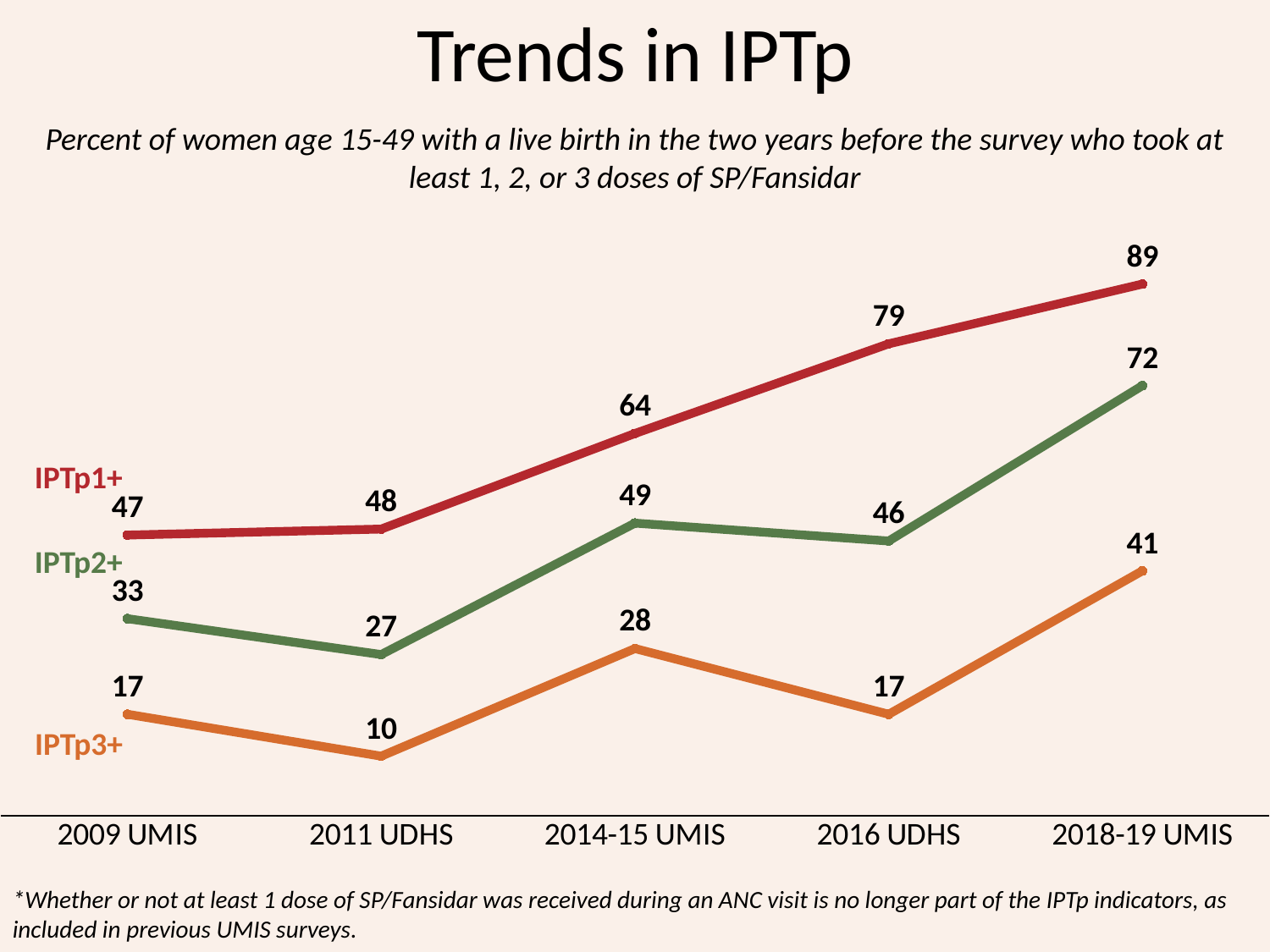

# Trends in IPTp
Percent of women age 15-49 with a live birth in the two years before the survey who took at least 1, 2, or 3 doses of SP/Fansidar

### Chart

| Category | Series 1 | Series 2 | Series 3 |
|---|---|---|---|
| 2009 UMIS | 47.0 | 33.0 | 17.0 |
| 2011 UDHS | 48.0 | 27.0 | 10.0 |
| 2014-15 UMIS | 64.0 | 49.0 | 28.0 |
| 2016 UDHS | 79.0 | 46.0 | 17.0 |
| 2018-19 UMIS | 89.0 | 72.0 | 41.0 |
IPTp1+
IPTp2+
IPTp3+
*Whether or not at least 1 dose of SP/Fansidar was received during an ANC visit is no longer part of the IPTp indicators, as included in previous UMIS surveys.